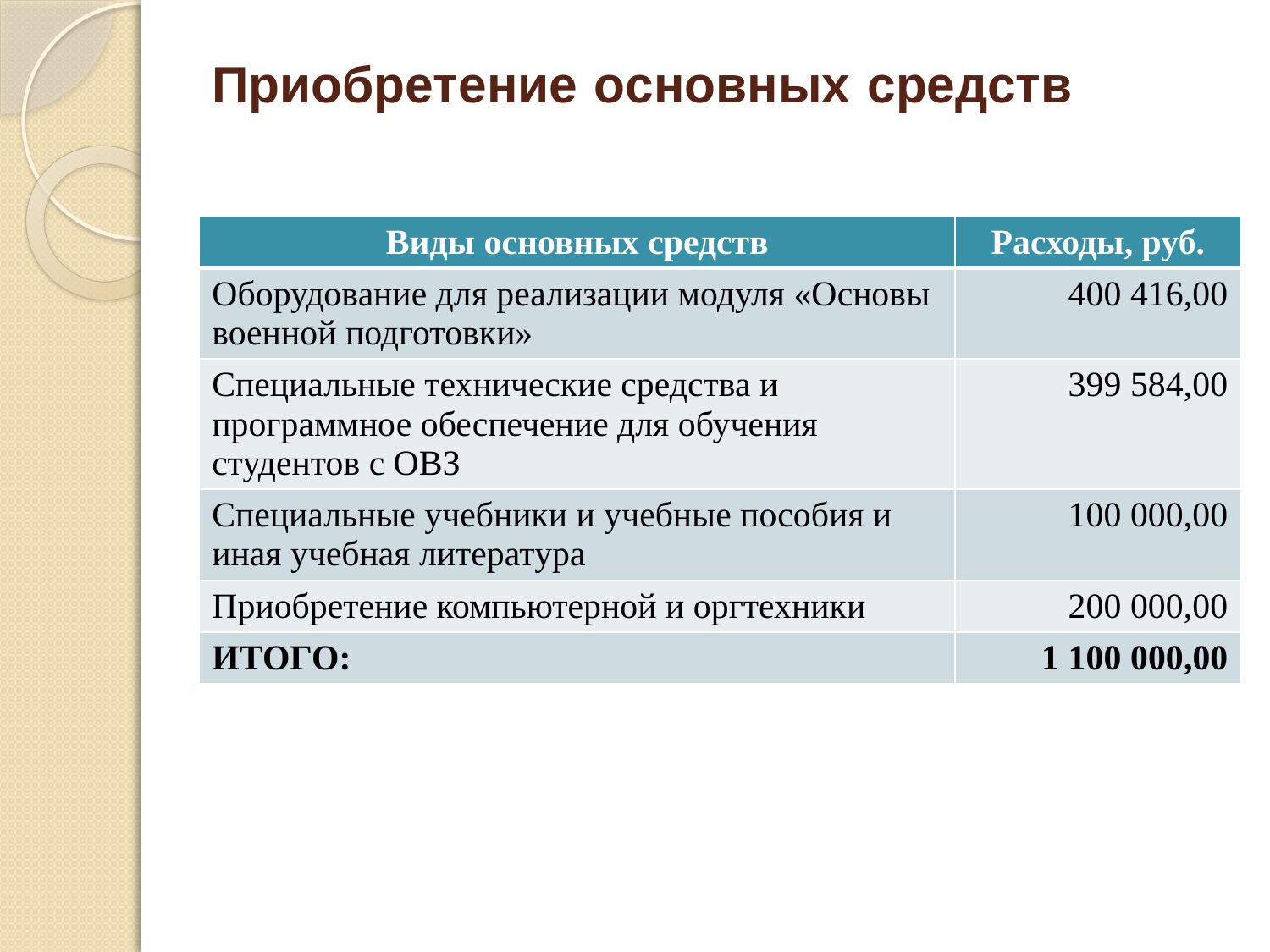

# Приобретение основных средств
| Виды основных средств | Расходы, руб. |
| --- | --- |
| Оборудование для реализации модуля «Основы военной подготовки» | 400 416,00 |
| Специальные технические средства и программное обеспечение для обучения студентов с ОВЗ | 399 584,00 |
| Специальные учебники и учебные пособия и иная учебная литература | 100 000,00 |
| Приобретение компьютерной и оргтехники | 200 000,00 |
| ИТОГО: | 1 100 000,00 |